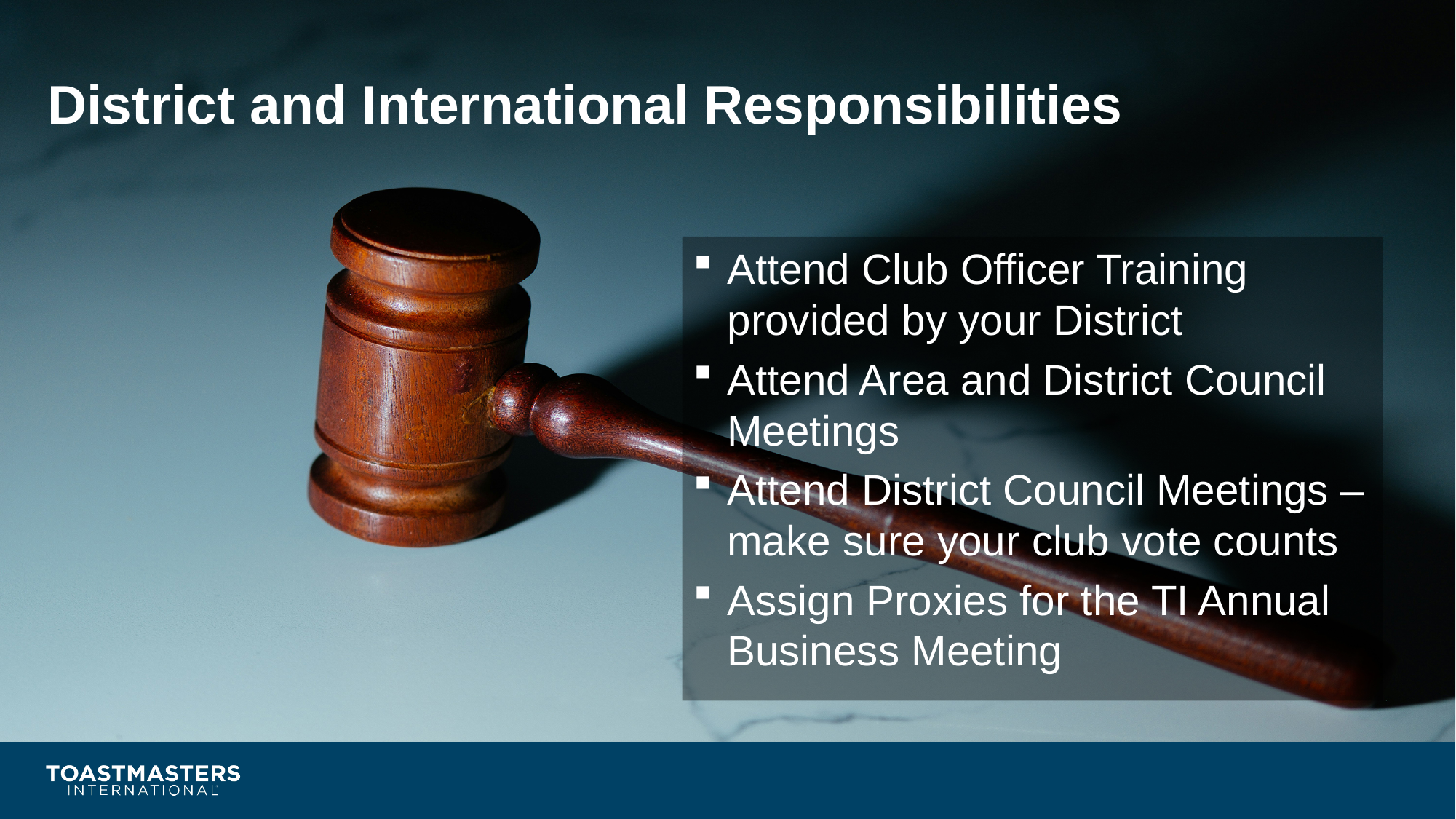

# District and International Responsibilities
Attend Club Officer Training provided by your District
Attend Area and District Council Meetings
Attend District Council Meetings – make sure your club vote counts
Assign Proxies for the TI Annual Business Meeting